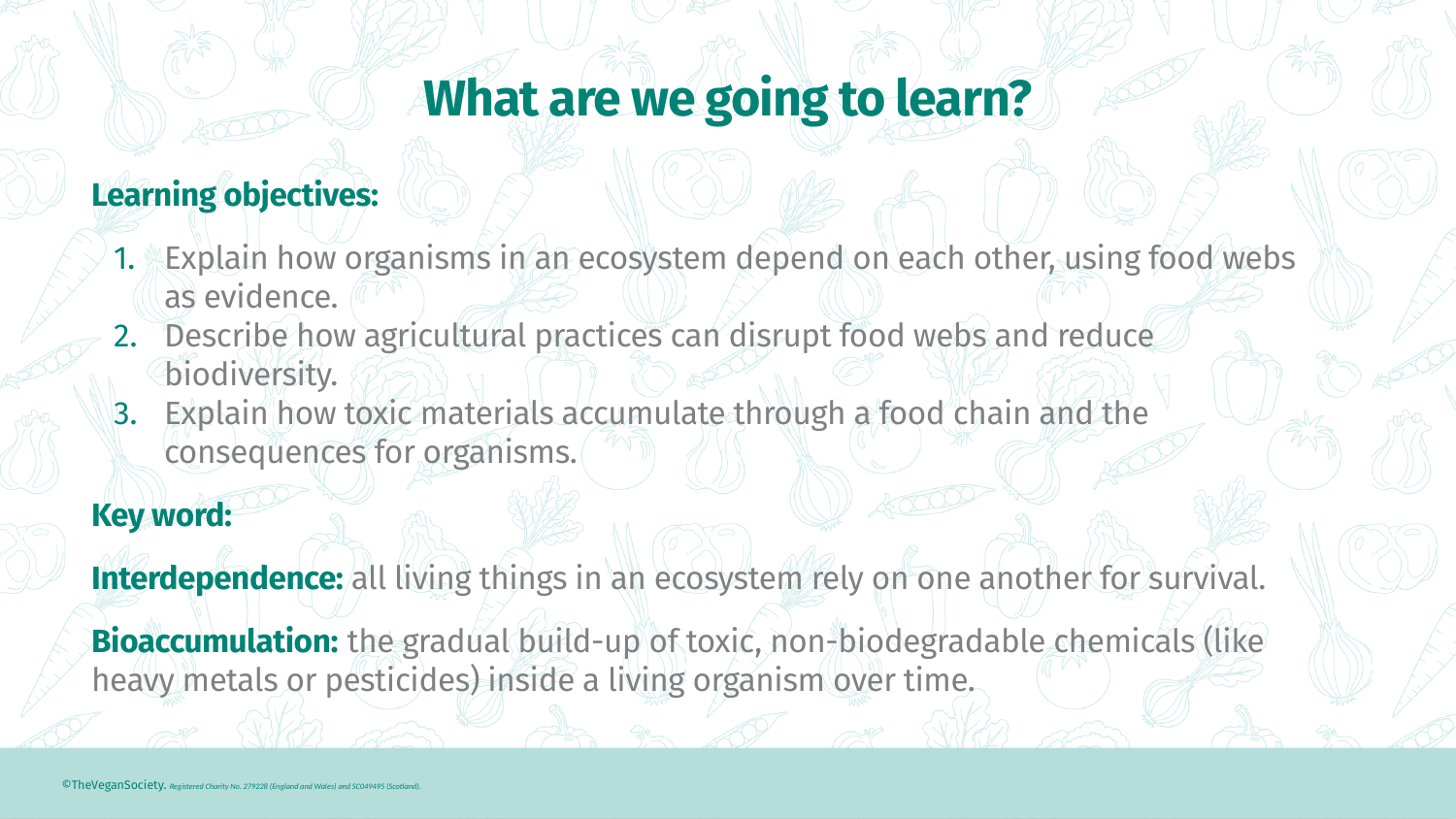

# What are we going to learn?
Learning objectives:
Explain how organisms in an ecosystem depend on each other, using food webs as evidence.
Describe how agricultural practices can disrupt food webs and reduce biodiversity.​
Explain how toxic materials accumulate through a food chain and the consequences for organisms.
Key word:
Interdependence: all living things in an ecosystem rely on one another for survival.
Bioaccumulation: the gradual build-up of toxic, non-biodegradable chemicals (like heavy metals or pesticides) inside a living organism over time.